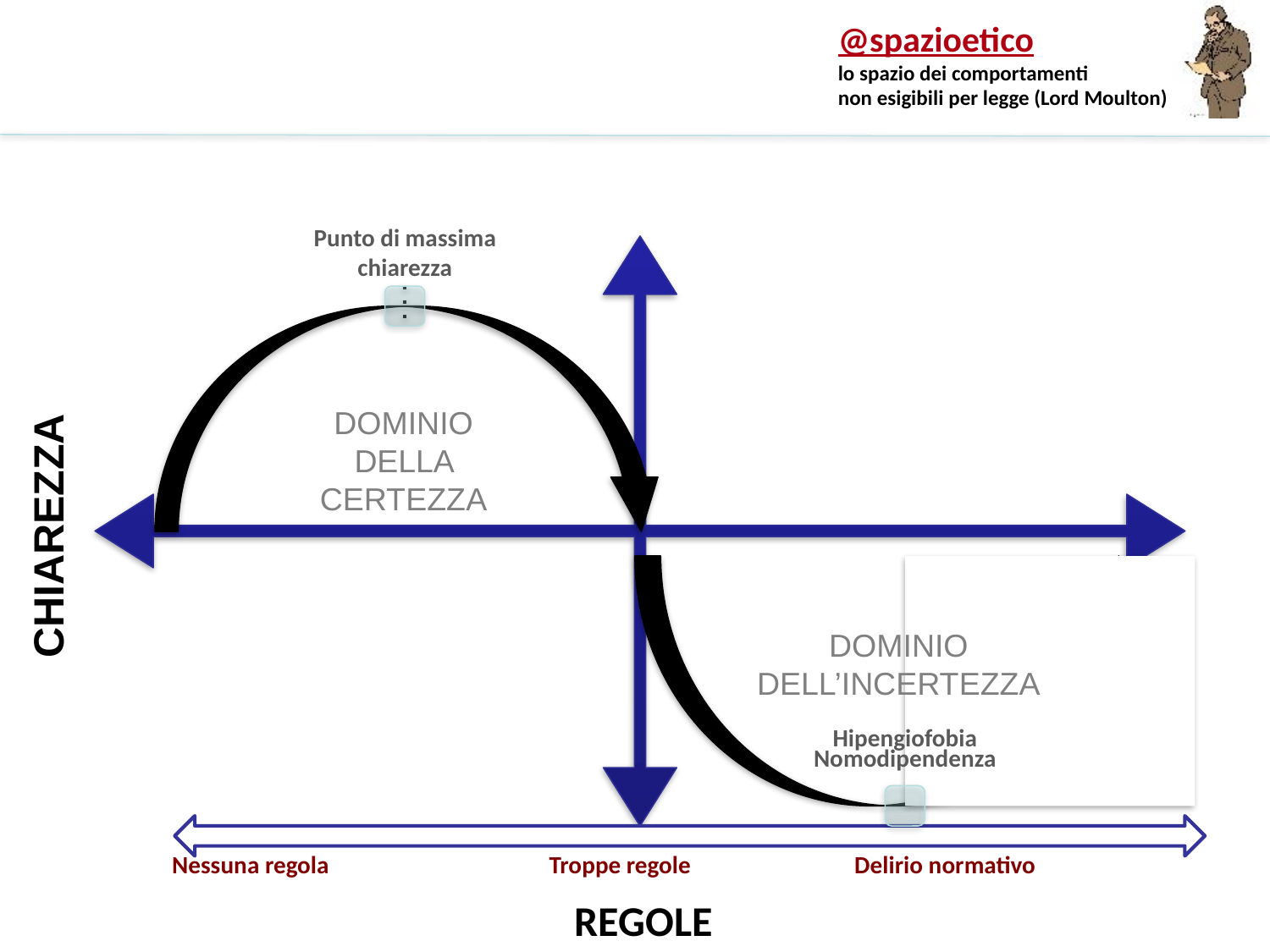

Punto di massima chiarezza

CHIAREZZA
DOMINIO DELLA CERTEZZA

DOMINIO DELL’INCERTEZZA
Hipengiofobia
Nomodipendenza

Nessuna regola
Troppe regole
Delirio normativo
REGOLE